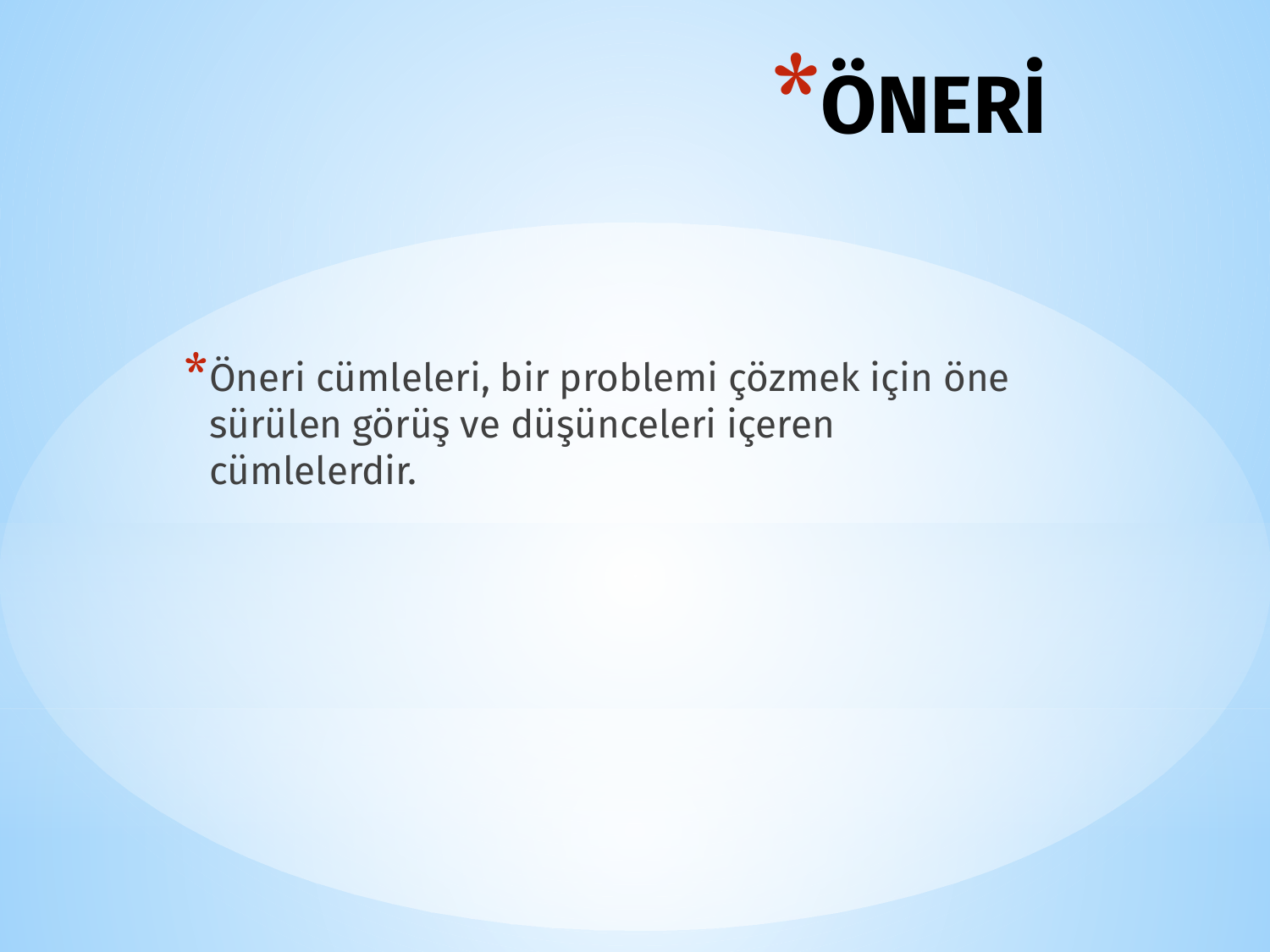

# ÖNERİ
Öneri cümleleri, bir problemi çözmek için öne sürülen görüş ve düşünceleri içeren cümlelerdir.